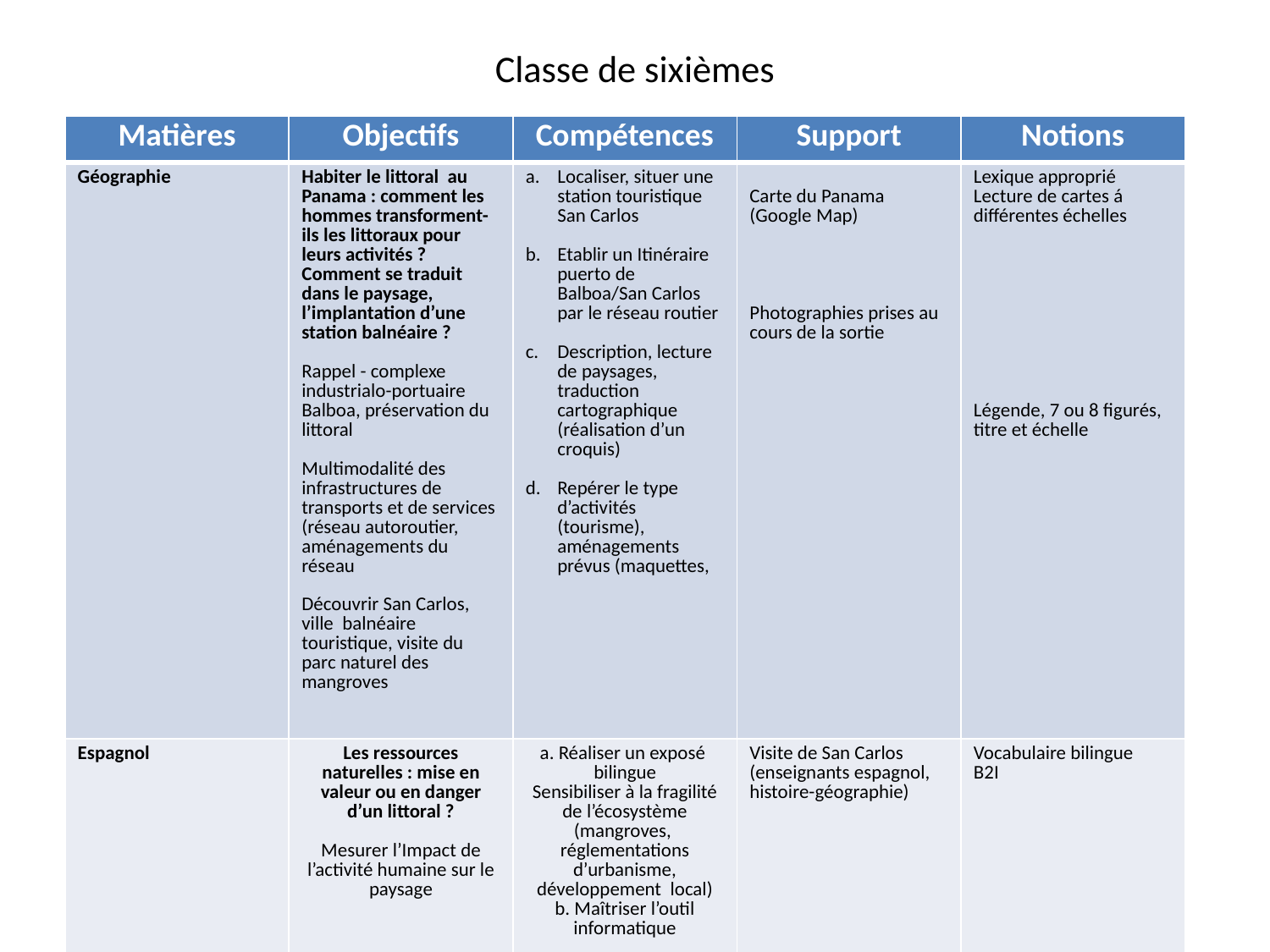

# Classe de sixièmes
| Matières | Objectifs | Compétences | Support | Notions |
| --- | --- | --- | --- | --- |
| Géographie | Habiter le littoral au Panama : comment les hommes transforment-ils les littoraux pour leurs activités ? Comment se traduit dans le paysage, l’implantation d’une station balnéaire ? Rappel - complexe industrialo-portuaire Balboa, préservation du littoral Multimodalité des infrastructures de transports et de services (réseau autoroutier, aménagements du réseau Découvrir San Carlos, ville balnéaire touristique, visite du parc naturel des mangroves | Localiser, situer une station touristique San Carlos Etablir un Itinéraire puerto de Balboa/San Carlos par le réseau routier Description, lecture de paysages, traduction cartographique (réalisation d’un croquis) Repérer le type d’activités (tourisme), aménagements prévus (maquettes, | Carte du Panama (Google Map) Photographies prises au cours de la sortie | Lexique approprié Lecture de cartes á différentes échelles Légende, 7 ou 8 figurés, titre et échelle |
| Espagnol | Les ressources naturelles : mise en valeur ou en danger d’un littoral ? Mesurer l’Impact de l’activité humaine sur le paysage | a. Réaliser un exposé bilingue Sensibiliser à la fragilité de l’écosystème (mangroves, réglementations d’urbanisme, développement local) b. Maîtriser l’outil informatique | Visite de San Carlos (enseignants espagnol, histoire-géographie) | Vocabulaire bilingue B2I |